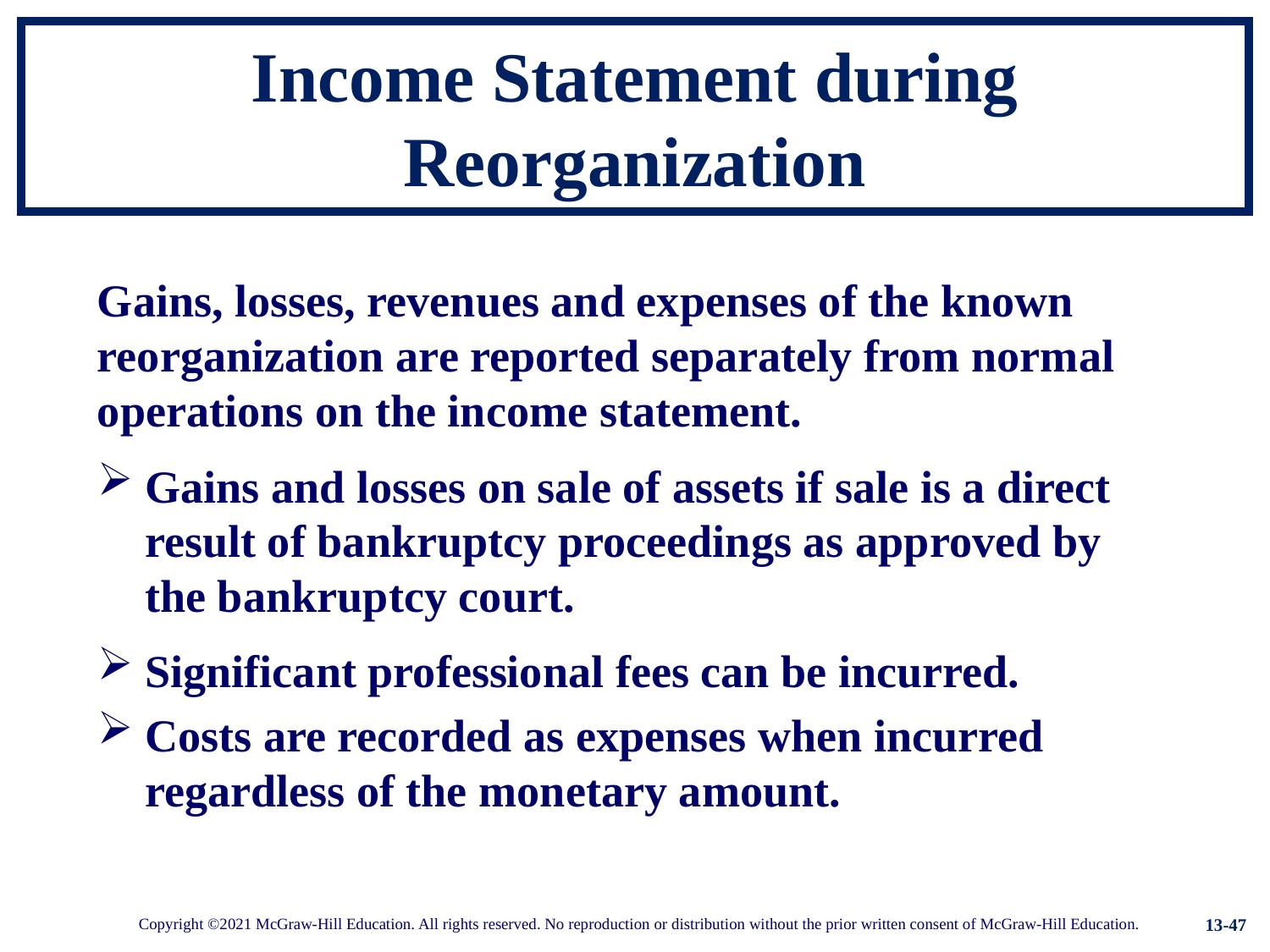

# Income Statement during Reorganization
Gains, losses, revenues and expenses of the known reorganization are reported separately from normal operations on the income statement.
Gains and losses on sale of assets if sale is a direct result of bankruptcy proceedings as approved by the bankruptcy court.
Significant professional fees can be incurred.
Costs are recorded as expenses when incurred regardless of the monetary amount.
13-47
Copyright ©2021 McGraw-Hill Education. All rights reserved. No reproduction or distribution without the prior written consent of McGraw-Hill Education.